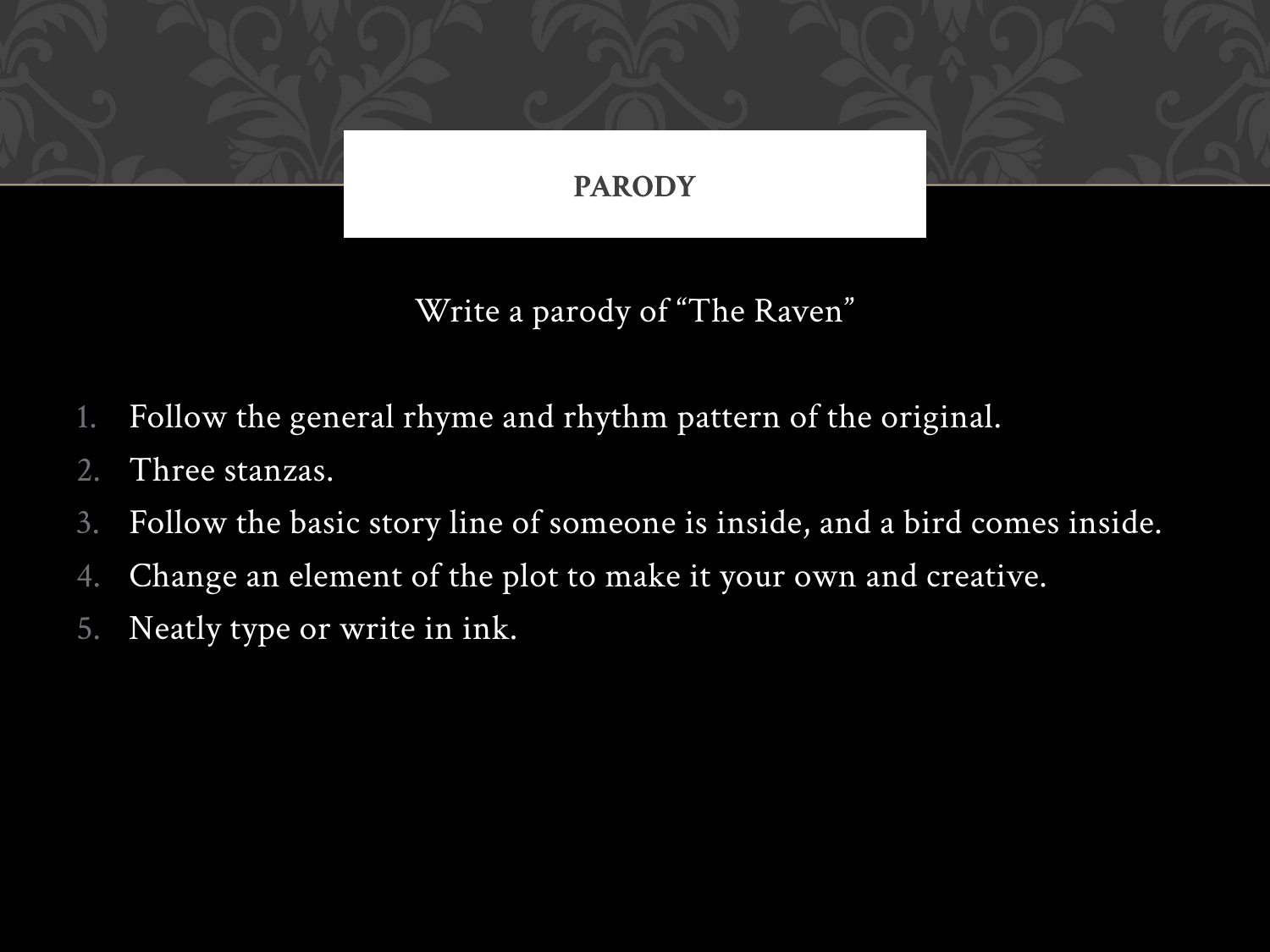

# PARODY
Write a parody of “The Raven”

Follow the general rhyme and rhythm pattern of the original.
Three stanzas.
Follow the basic story line of someone is inside, and a bird comes inside.
Change an element of the plot to make it your own and creative.
Neatly type or write in ink.